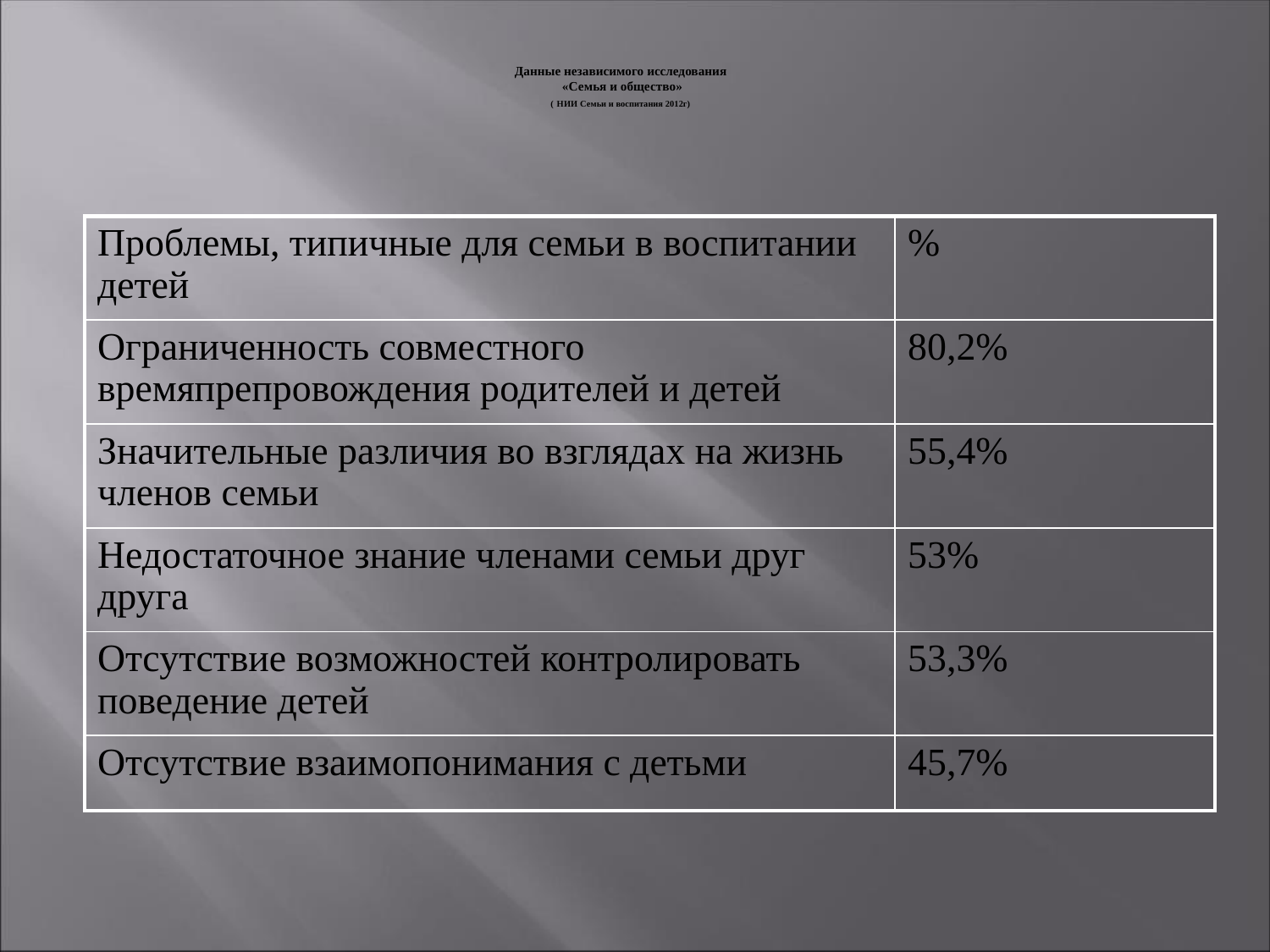

# Данные независимого исследования «Семья и общество» ( НИИ Семьи и воспитания 2012г)

| Проблемы, типичные для семьи в воспитании детей | % |
| --- | --- |
| Ограниченность совместного времяпрепровождения родителей и детей | 80,2% |
| Значительные различия во взглядах на жизнь членов семьи | 55,4% |
| Недостаточное знание членами семьи друг друга | 53% |
| Отсутствие возможностей контролировать поведение детей | 53,3% |
| Отсутствие взаимопонимания с детьми | 45,7% |